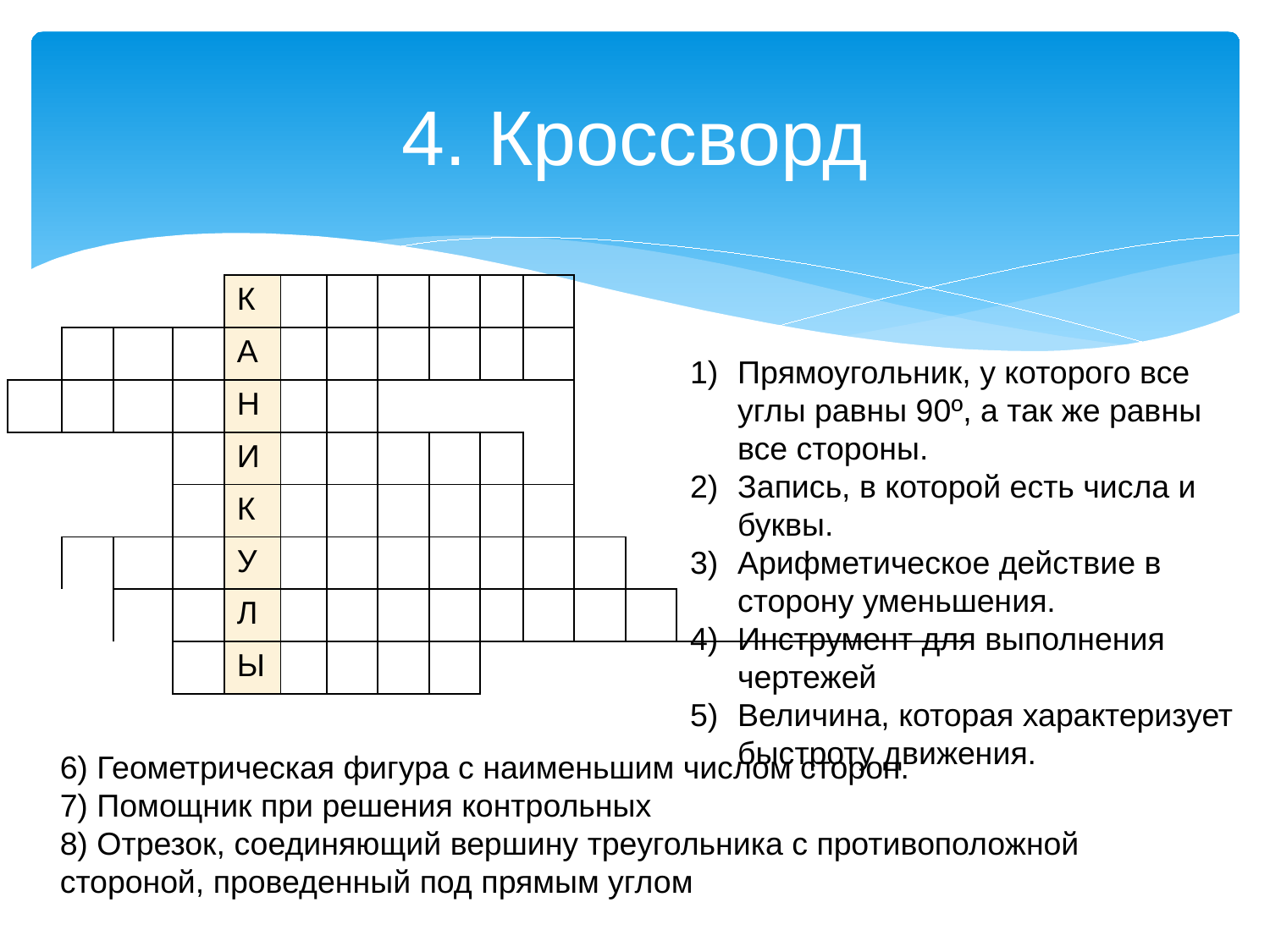

# 4. Кроссворд
|  |  |  |  | К |  |  |  |  |  |  |  |  |  |
| --- | --- | --- | --- | --- | --- | --- | --- | --- | --- | --- | --- | --- | --- |
|  |  |  |  | А |  |  |  |  |  |  |  |  |  |
|  |  |  |  | Н |  |  |  |  |  |  |  |  |  |
|  |  |  |  | И |  |  |  |  |  |  |  |  |  |
|  |  |  |  | К |  |  |  |  |  |  |  |  |  |
|  |  |  |  | У |  |  |  |  |  |  |  |  |  |
|  |  |  |  | Л |  |  |  |  |  |  |  |  |  |
|  |  |  |  | Ы |  |  |  |  |  |  |  |  |  |
Прямоугольник, у которого все углы равны 90º, а так же равны все стороны.
Запись, в которой есть числа и буквы.
Арифметическое действие в сторону уменьшения.
Инструмент для выполнения чертежей
Величина, которая характеризует быстроту движения.
6) Геометрическая фигура с наименьшим числом сторон.
7) Помощник при решения контрольных
8) Отрезок, соединяющий вершину треугольника с противоположной стороной, проведенный под прямым углом